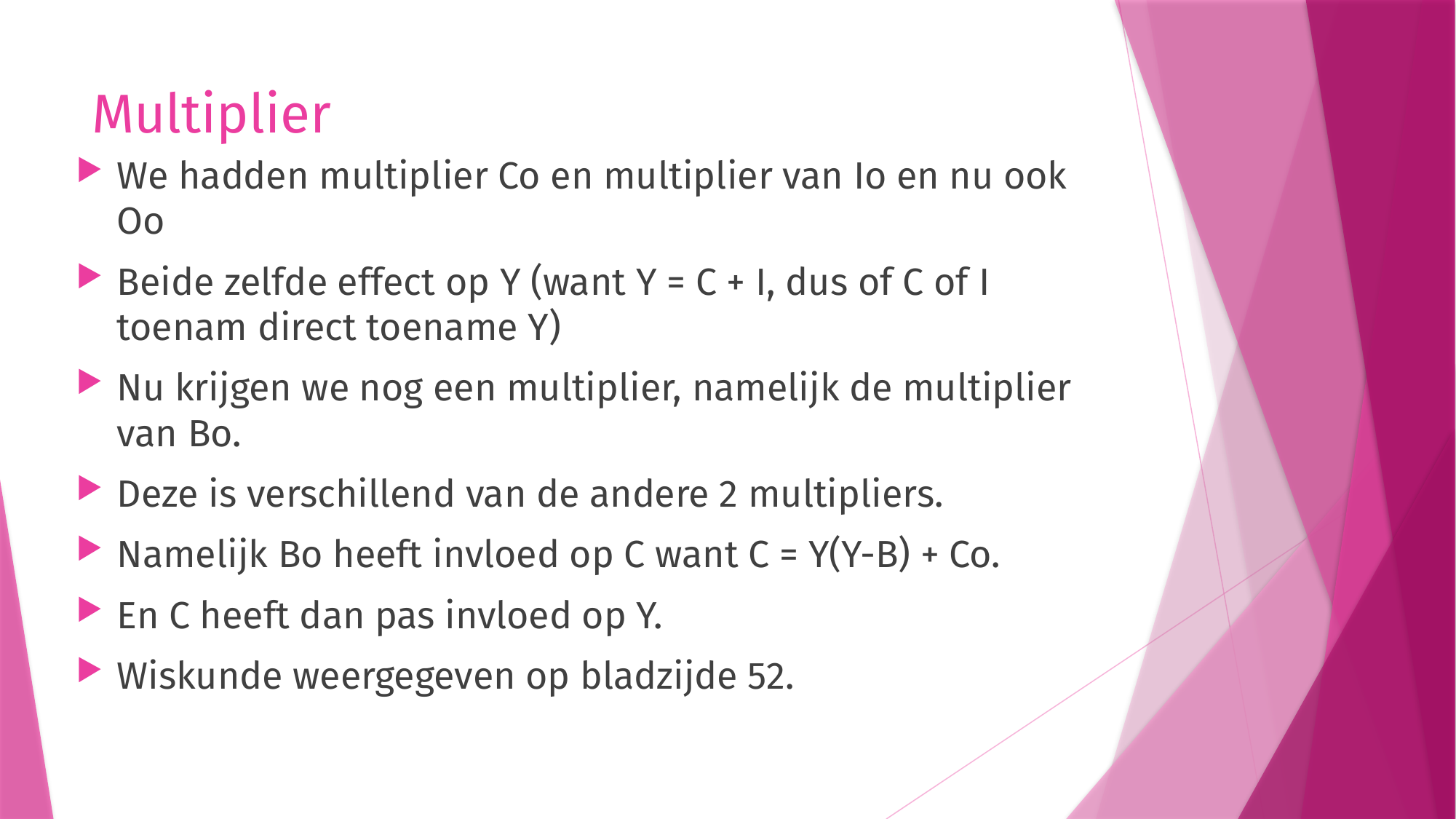

# Multiplier
We hadden multiplier Co en multiplier van Io en nu ook Oo
Beide zelfde effect op Y (want Y = C + I, dus of C of I toenam direct toename Y)
Nu krijgen we nog een multiplier, namelijk de multiplier van Bo.
Deze is verschillend van de andere 2 multipliers.
Namelijk Bo heeft invloed op C want C = Y(Y-B) + Co.
En C heeft dan pas invloed op Y.
Wiskunde weergegeven op bladzijde 52.